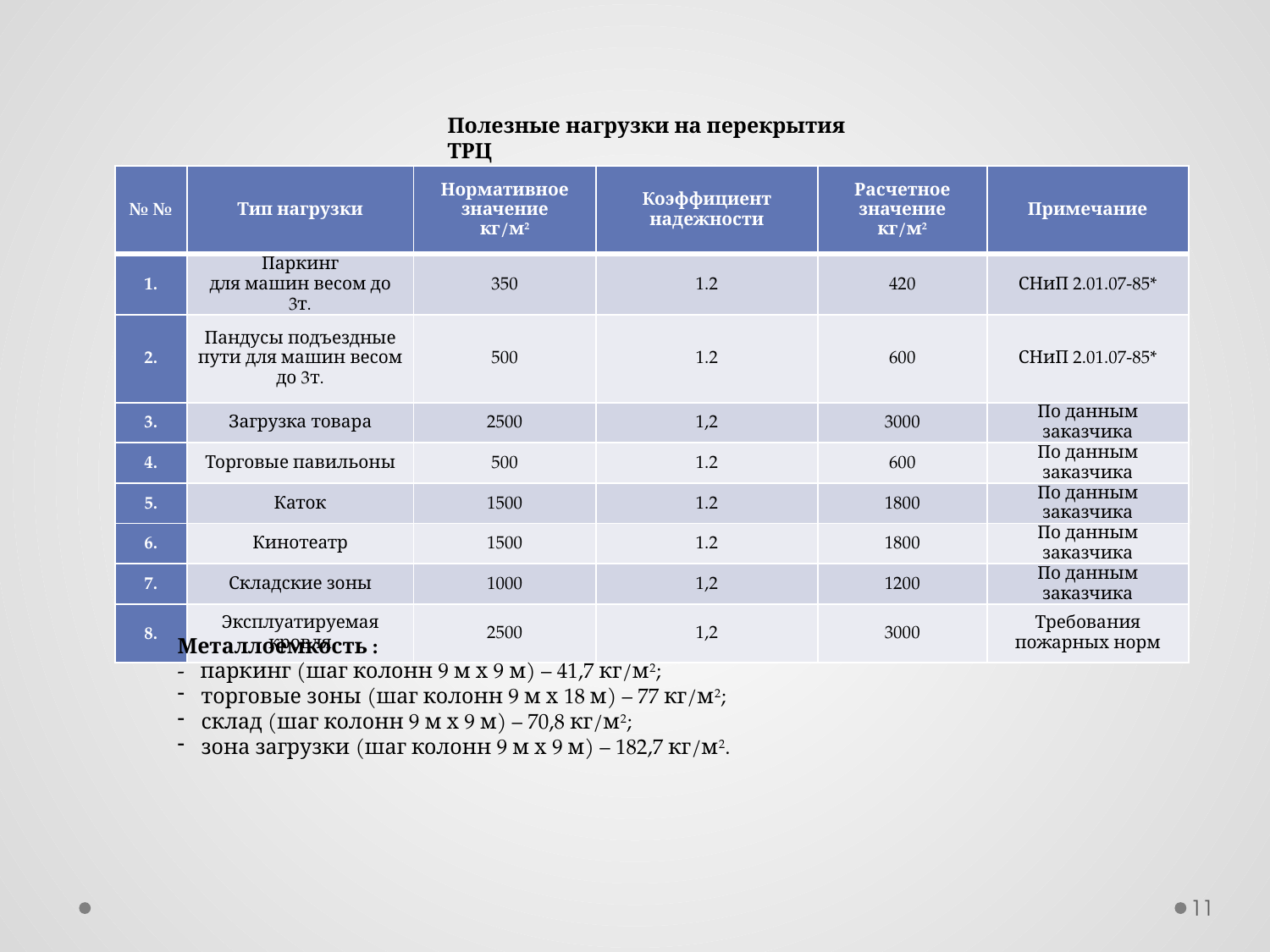

Полезные нагрузки на перекрытия ТРЦ
| № № | Тип нагрузки | Нормативное значение кг/м2 | Коэффициент надежности | Расчетное значение кг/м2 | Примечание |
| --- | --- | --- | --- | --- | --- |
| 1. | Паркинг для машин весом до 3т. | 350 | 1.2 | 420 | СНиП 2.01.07-85\* |
| 2. | Пандусы подъездные пути для машин весом до 3т. | 500 | 1.2 | 600 | СНиП 2.01.07-85\* |
| 3. | Загрузка товара | 2500 | 1,2 | 3000 | По данным заказчика |
| 4. | Торговые павильоны | 500 | 1.2 | 600 | По данным заказчика |
| 5. | Каток | 1500 | 1.2 | 1800 | По данным заказчика |
| 6. | Кинотеатр | 1500 | 1.2 | 1800 | По данным заказчика |
| 7. | Складские зоны | 1000 | 1,2 | 1200 | По данным заказчика |
| 8. | Эксплуатируемая кровля | 2500 | 1,2 | 3000 | Требования пожарных норм |
Металлоемкость :
-   паркинг (шаг колонн 9 м х 9 м) – 41,7 кг/м2;
торговые зоны (шаг колонн 9 м х 18 м) – 77 кг/м2;
склад (шаг колонн 9 м х 9 м) – 70,8 кг/м2;
зона загрузки (шаг колонн 9 м х 9 м) – 182,7 кг/м2.
11